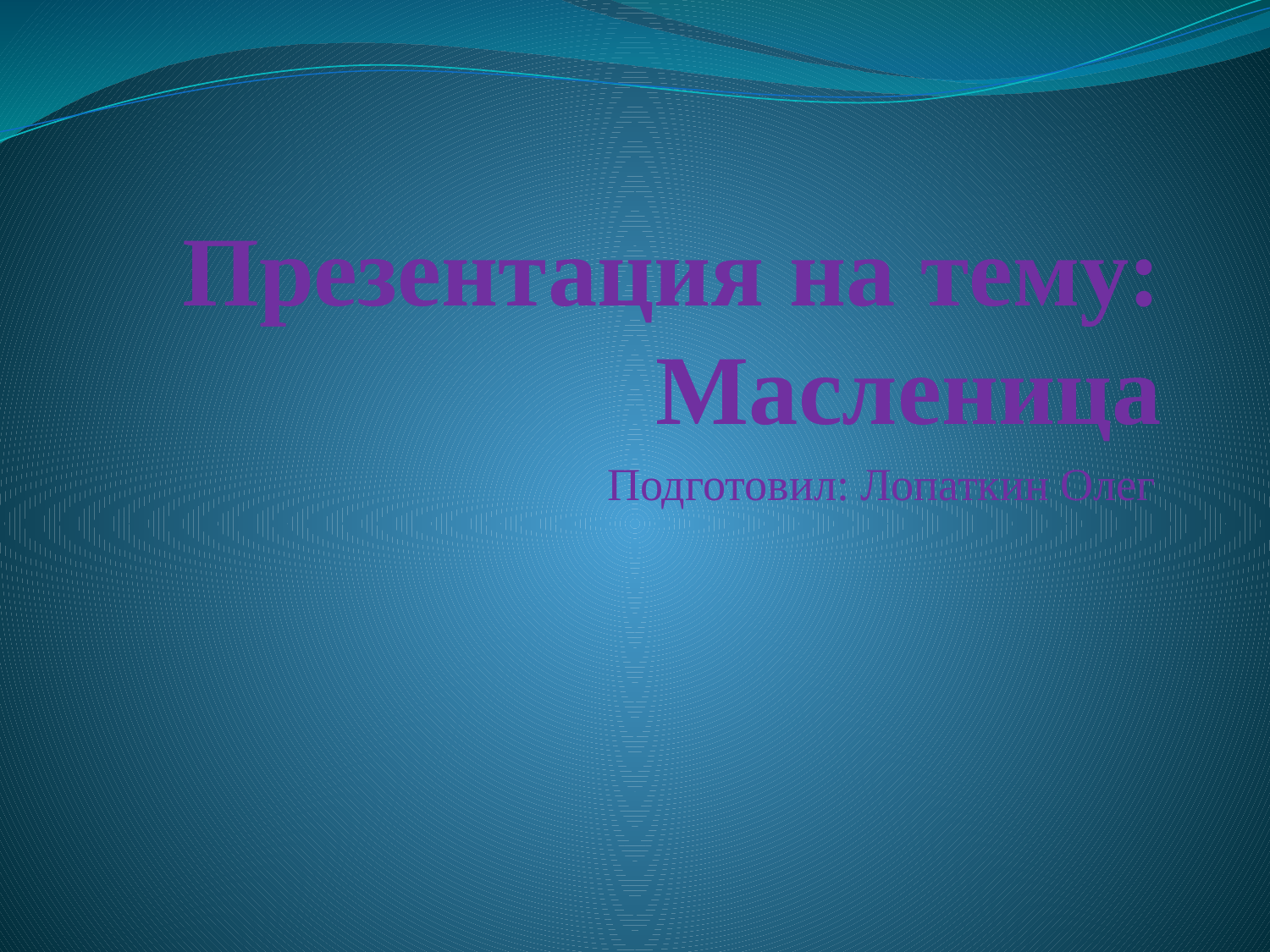

# Презентация на тему: Масленица
Подготовил: Лопаткин Олег